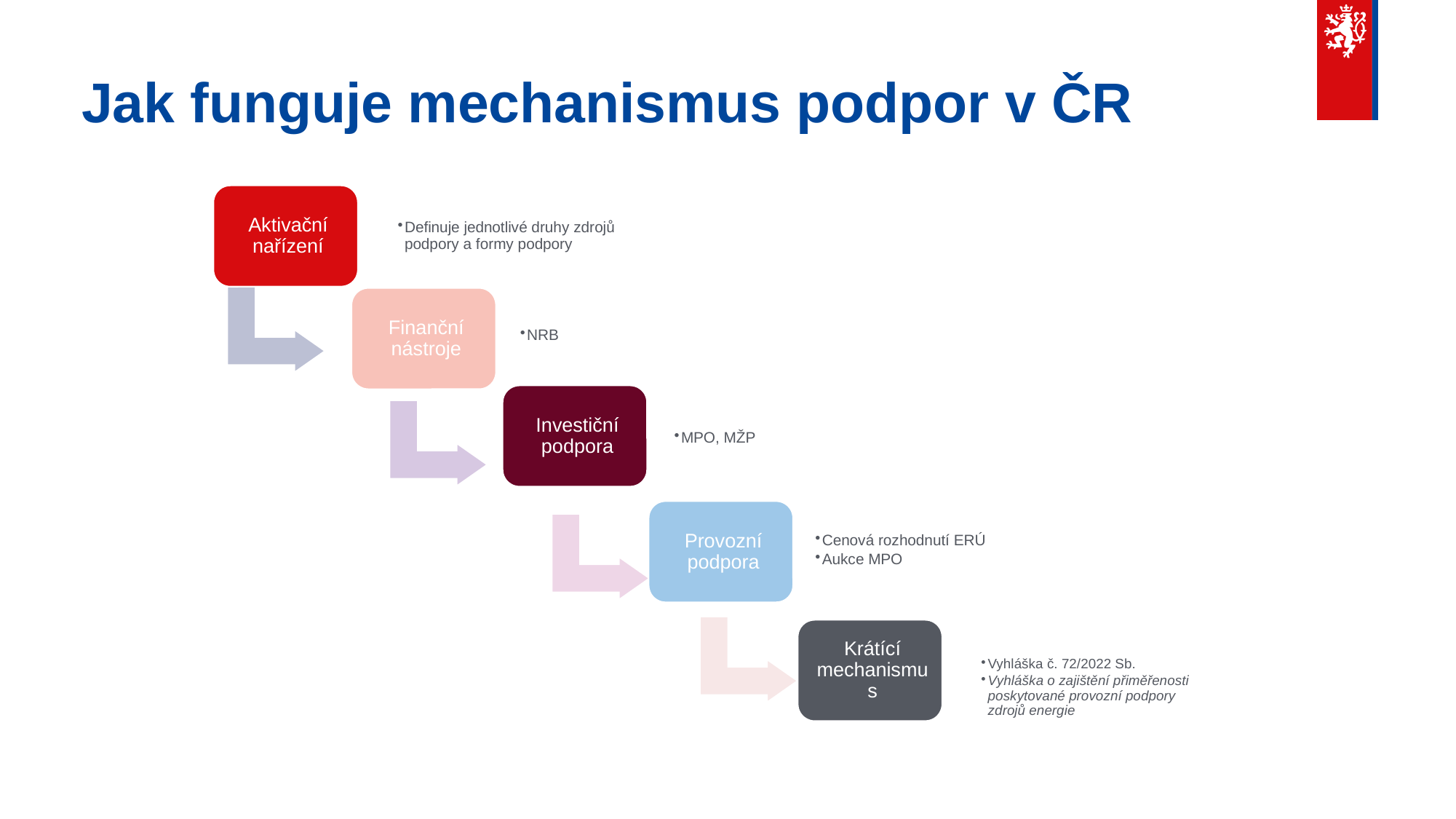

# Jak funguje mechanismus podpor v ČR
Aktivační nařízení
Definuje jednotlivé druhy zdrojů podpory a formy podpory
Finanční nástroje
NRB
Investiční podpora
MPO, MŽP
Provozní podpora
Cenová rozhodnutí ERÚ
Aukce MPO
Krátící mechanismus
Vyhláška č. 72/2022 Sb.
Vyhláška o zajištění přiměřenosti poskytované provozní podpory zdrojů energie